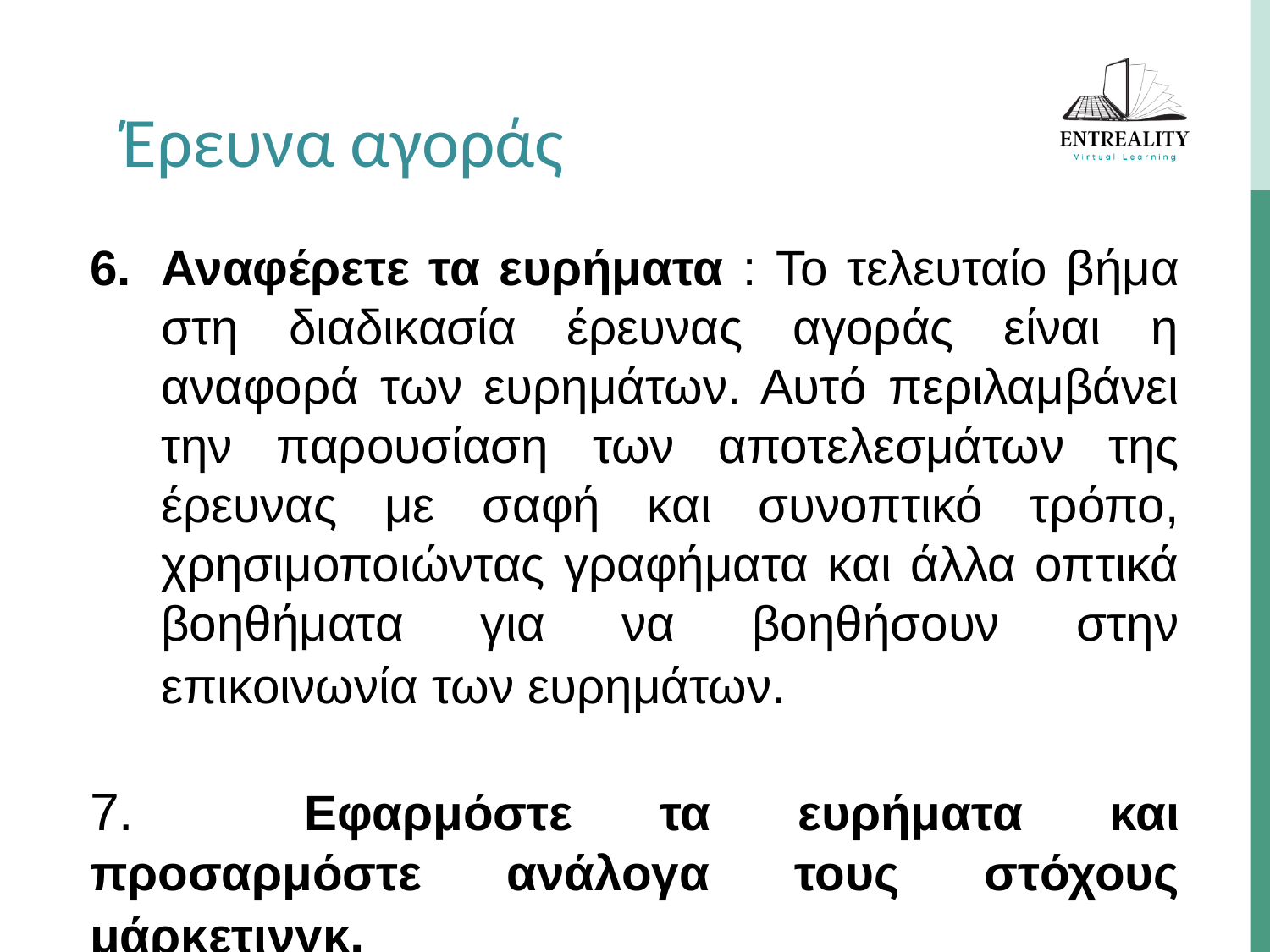

Έρευνα αγοράς
Αναφέρετε τα ευρήματα : Το τελευταίο βήμα στη διαδικασία έρευνας αγοράς είναι η αναφορά των ευρημάτων. Αυτό περιλαμβάνει την παρουσίαση των αποτελεσμάτων της έρευνας με σαφή και συνοπτικό τρόπο, χρησιμοποιώντας γραφήματα και άλλα οπτικά βοηθήματα για να βοηθήσουν στην επικοινωνία των ευρημάτων.

7.	 Εφαρμόστε τα ευρήματα και προσαρμόστε ανάλογα τους στόχους μάρκετινγκ.